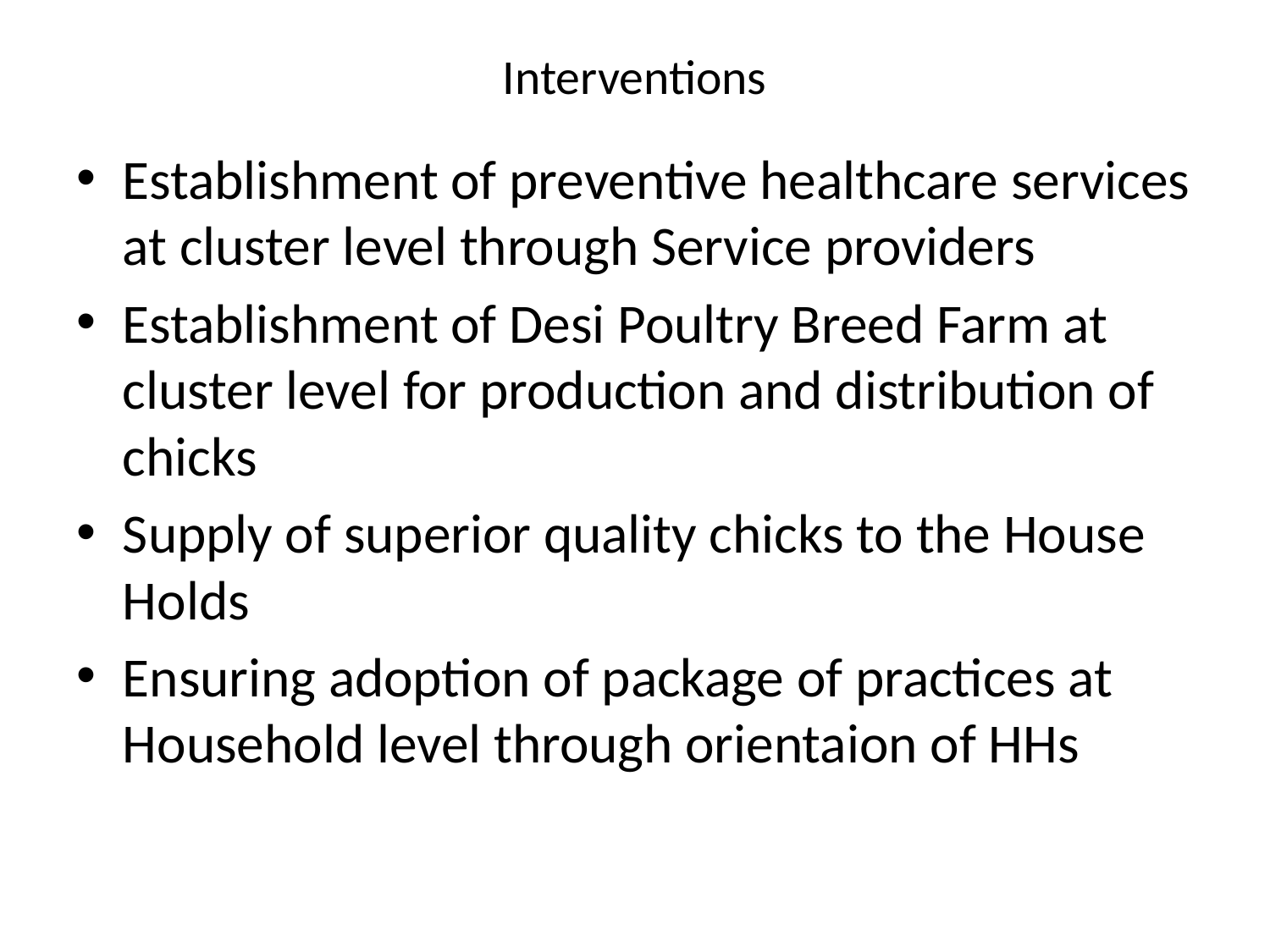

# Interventions
Establishment of preventive healthcare services at cluster level through Service providers
Establishment of Desi Poultry Breed Farm at cluster level for production and distribution of chicks
Supply of superior quality chicks to the House Holds
Ensuring adoption of package of practices at Household level through orientaion of HHs